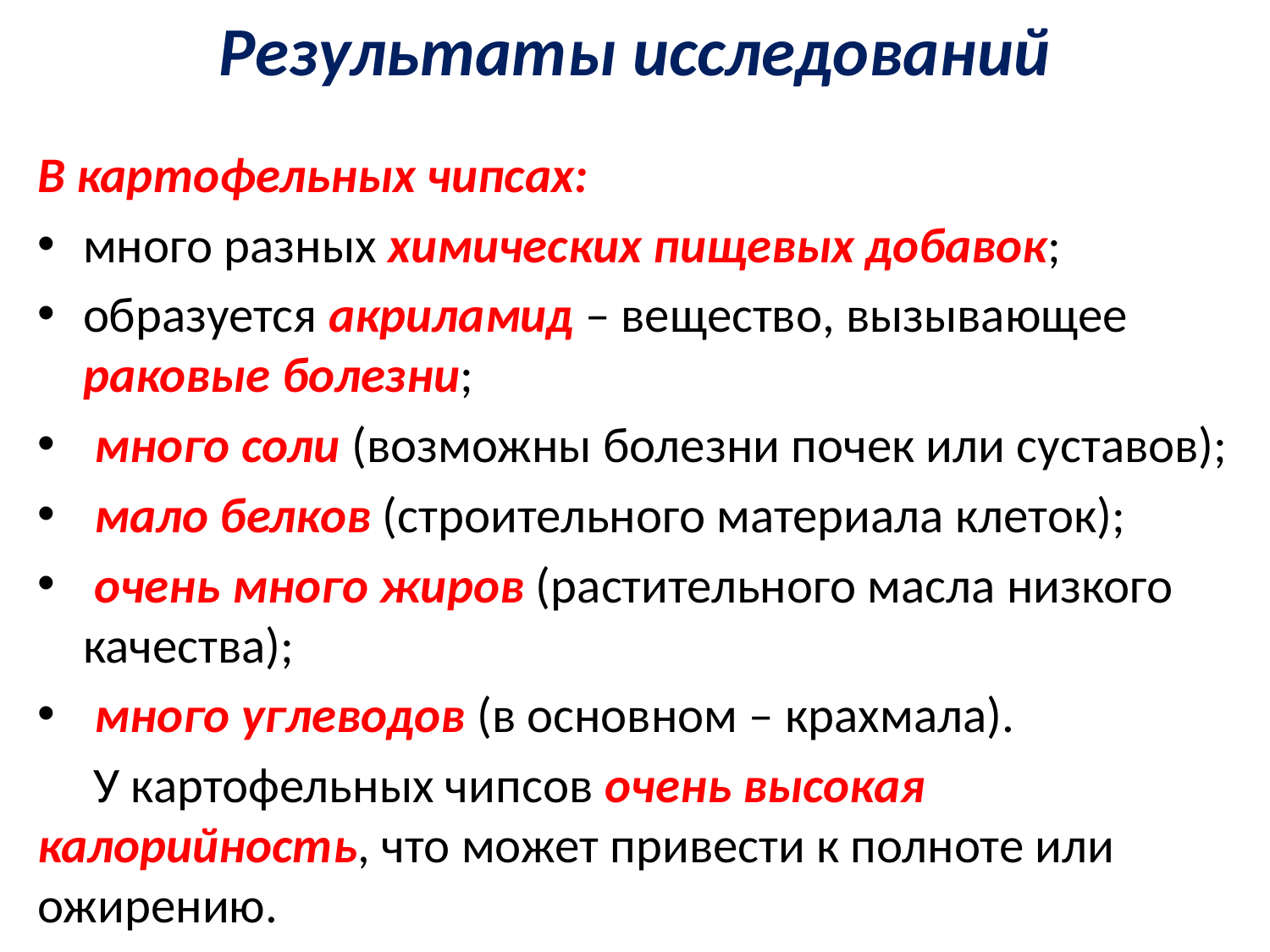

# Результаты исследований

В картофельных чипсах:
много разных химических пищевых добавок;
образуется акриламид – вещество, вызывающее раковые болезни;
 много соли (возможны болезни почек или суставов);
 мало белков (строительного материала клеток);
 очень много жиров (растительного масла низкого качества);
 много углеводов (в основном – крахмала).
     У картофельных чипсов очень высокая калорийность, что может привести к полноте или ожирению.